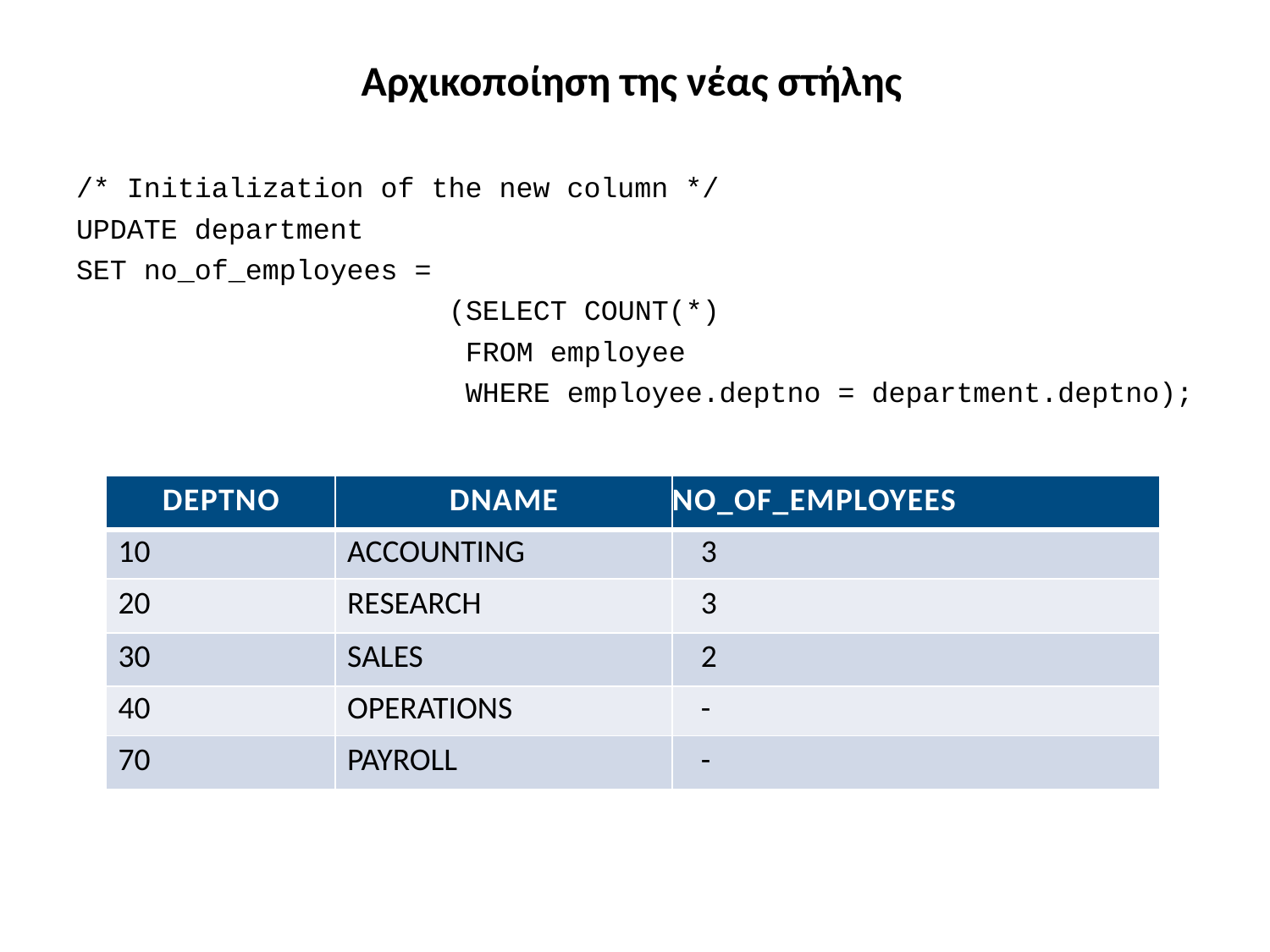

# Αρχικοποίηση της νέας στήλης
/* Initialization of the new column */
UPDATE department
SET no_of_employees =
                      (SELECT COUNT(*)
                       FROM employee
                       WHERE employee.deptno = department.deptno);

| DEPTNO | DNAME | NO\_OF\_EMPLOYEES |
| --- | --- | --- |
| 10 | ACCOUNTING | 3 |
| 20 | RESEARCH | 3 |
| 30 | SALES | 2 |
| 40 | OPERATIONS | - |
| 70 | PAYROLL | - |